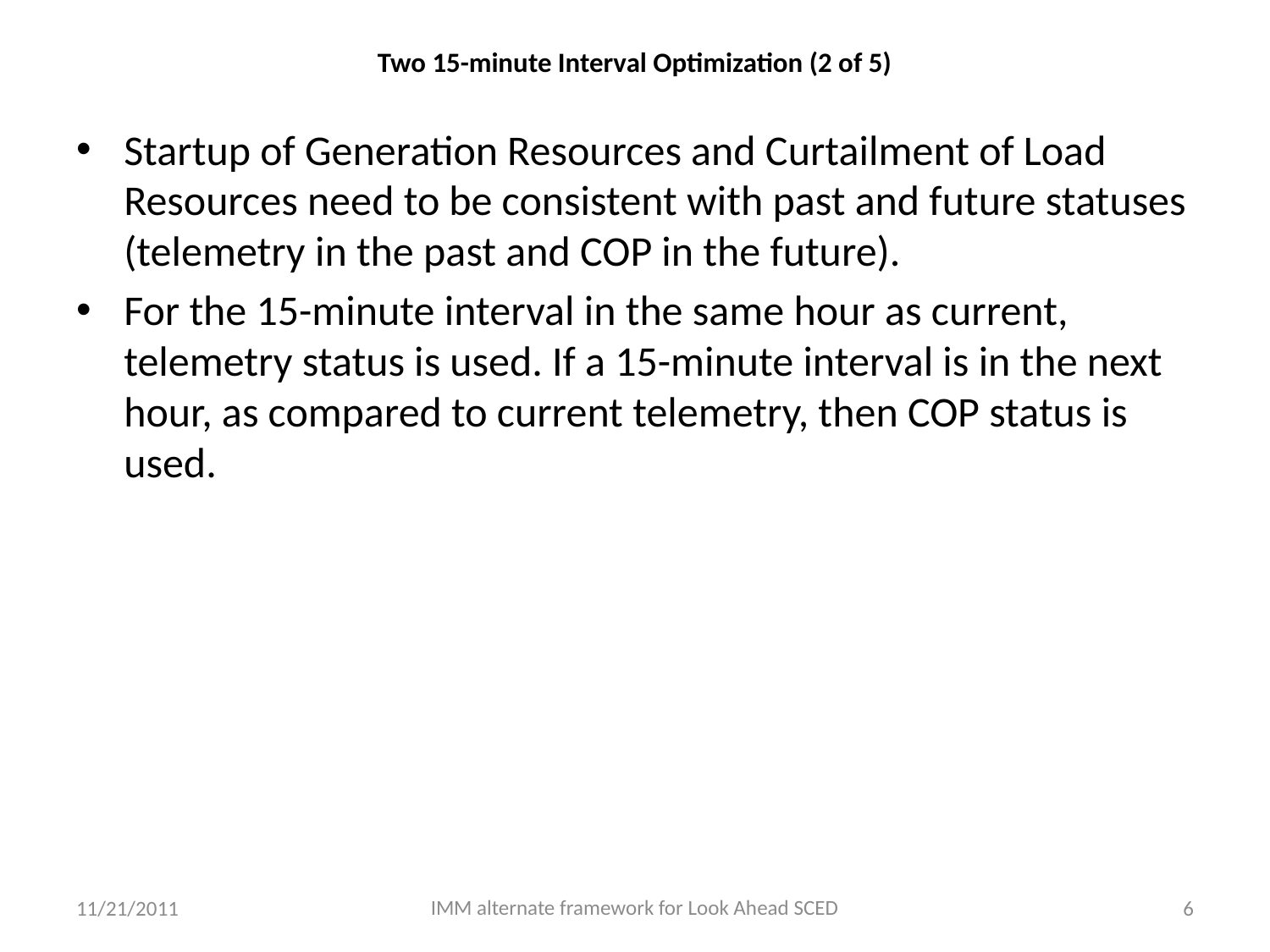

# Two 15-minute Interval Optimization (2 of 5)
Startup of Generation Resources and Curtailment of Load Resources need to be consistent with past and future statuses (telemetry in the past and COP in the future).
For the 15-minute interval in the same hour as current, telemetry status is used. If a 15-minute interval is in the next hour, as compared to current telemetry, then COP status is used.

11/21/2011
6
IMM alternate framework for Look Ahead SCED